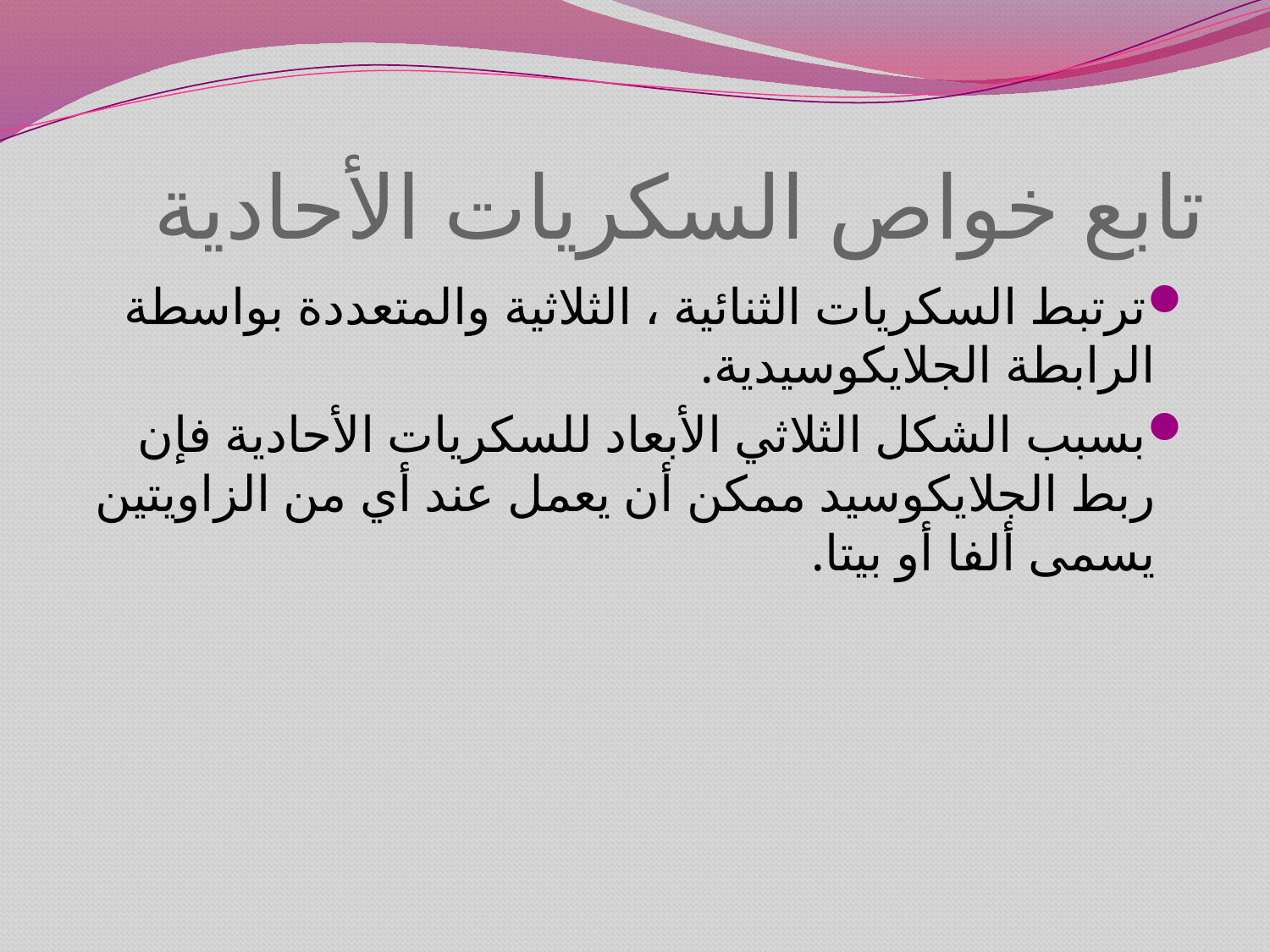

# تابع خواص السكريات الأحادية
ترتبط السكريات الثنائية ، الثلاثية والمتعددة بواسطة الرابطة الجلايكوسيدية.
بسبب الشكل الثلاثي الأبعاد للسكريات الأحادية فإن ربط الجلايكوسيد ممكن أن يعمل عند أي من الزاويتين يسمى ألفا أو بيتا.